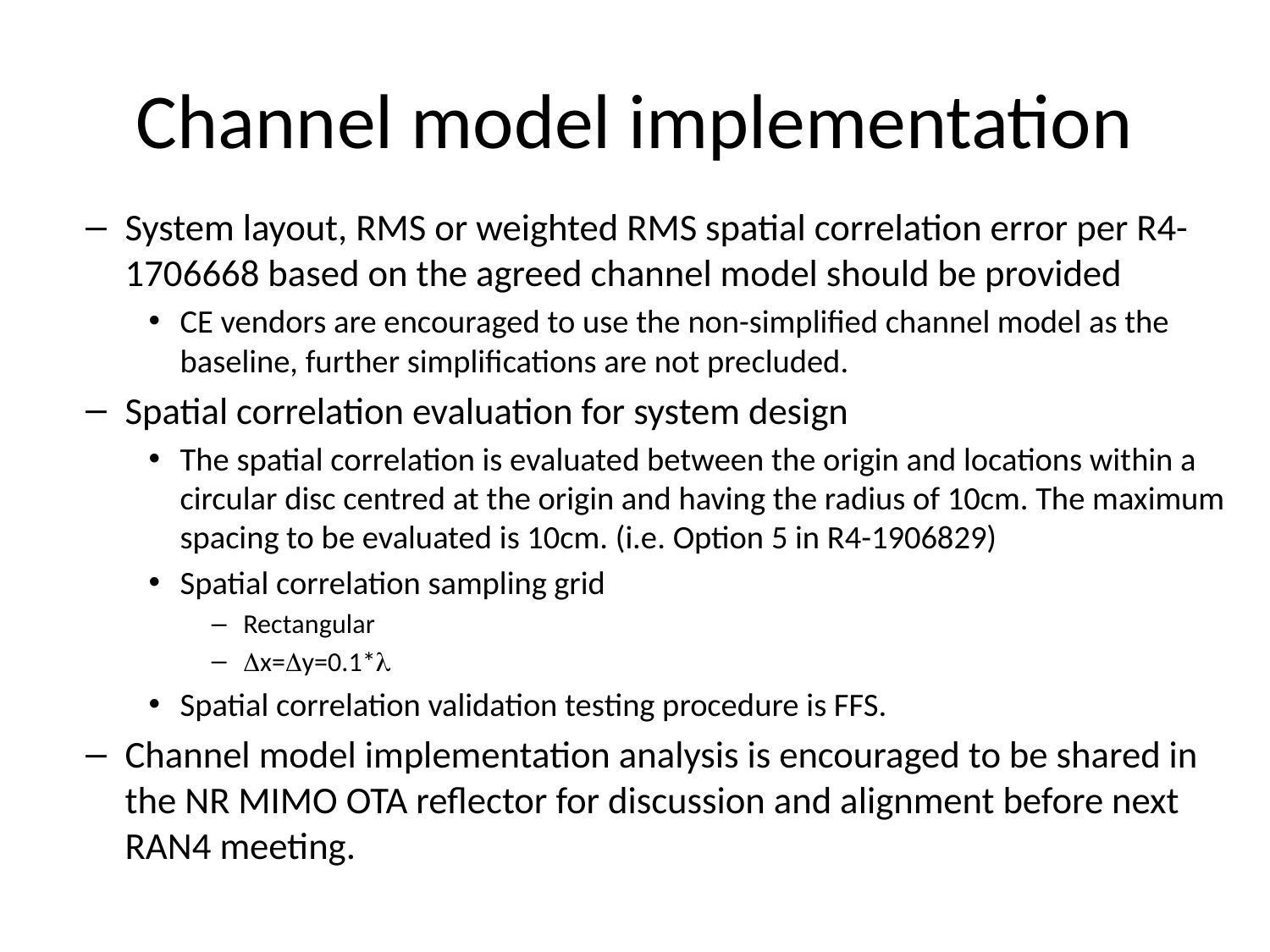

# Channel model implementation
System layout, RMS or weighted RMS spatial correlation error per R4-1706668 based on the agreed channel model should be provided
CE vendors are encouraged to use the non-simplified channel model as the baseline, further simplifications are not precluded.
Spatial correlation evaluation for system design
The spatial correlation is evaluated between the origin and locations within a circular disc centred at the origin and having the radius of 10cm. The maximum spacing to be evaluated is 10cm. (i.e. Option 5 in R4-1906829)
Spatial correlation sampling grid
Rectangular
Δx=Δy=0.1*λ
Spatial correlation validation testing procedure is FFS.
Channel model implementation analysis is encouraged to be shared in the NR MIMO OTA reflector for discussion and alignment before next RAN4 meeting.